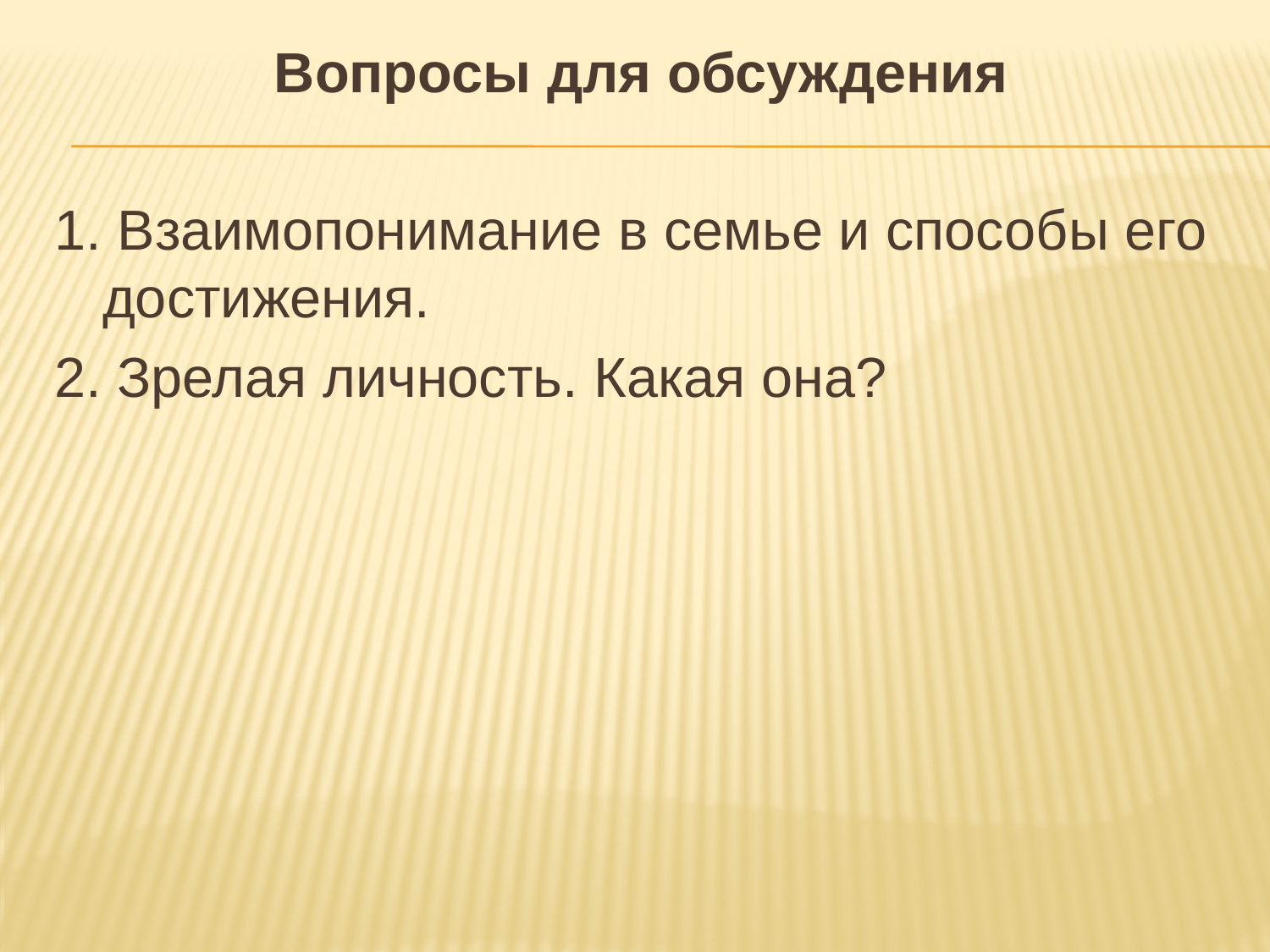

Вопросы для обсуждения

1. Взаимопонимание в семье и способы его достижения.
2. Зрелая личность. Какая она?